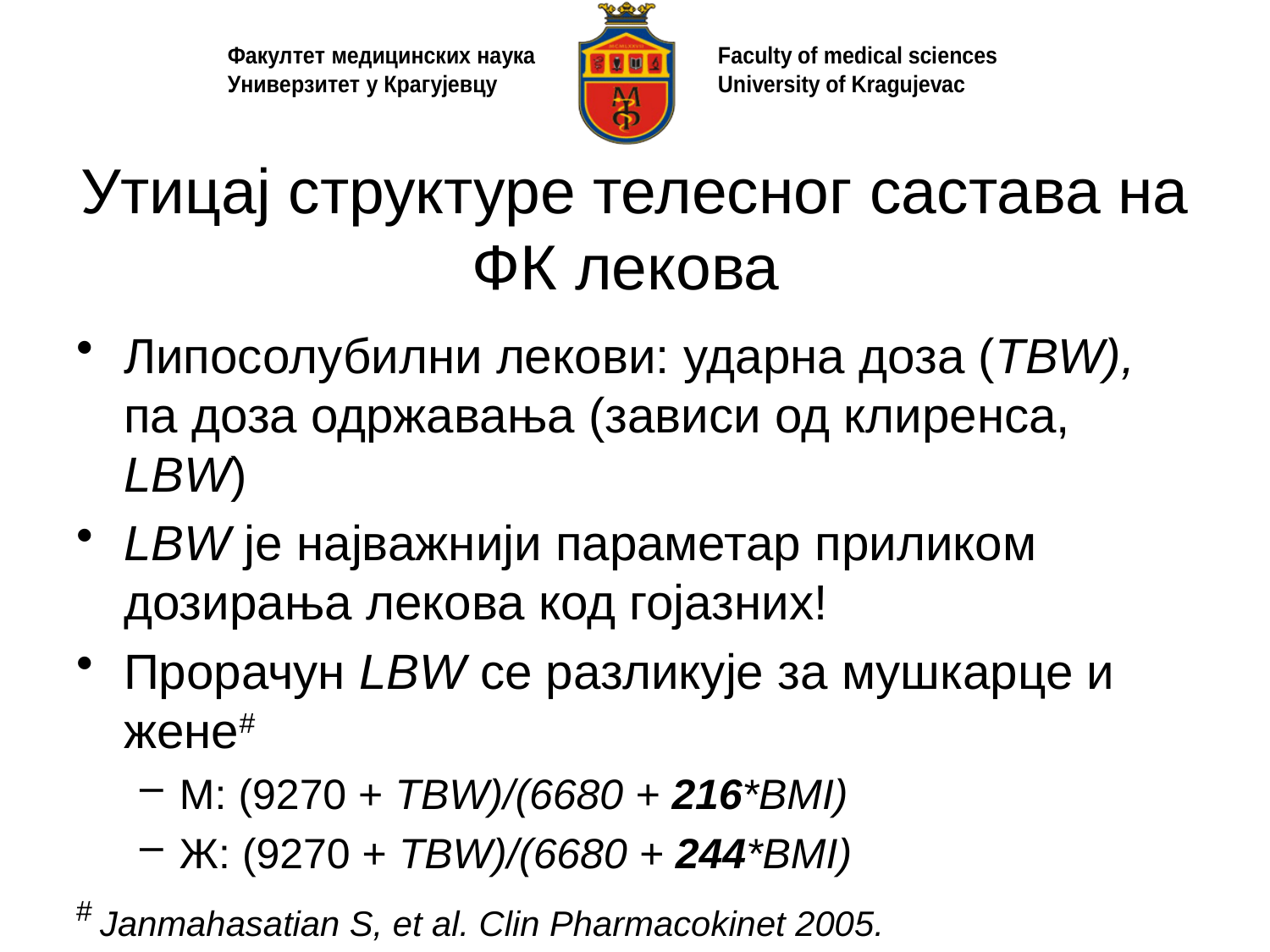

# Утицај структуре телесног састава на ФК лекова
Липосолубилни лекови: ударна доза (TBW), па доза одржавања (зависи од клиренса, LBW)
LBW је најважнији параметар приликом дозирања лекова код гојазних!
Прорачун LBW се разликује за мушкарце и жене#
М: (9270 + TBW)/(6680 + 216*BMI)
Ж: (9270 + TBW)/(6680 + 244*BMI)
# Janmahasatian S, et al. Clin Pharmacokinet 2005.